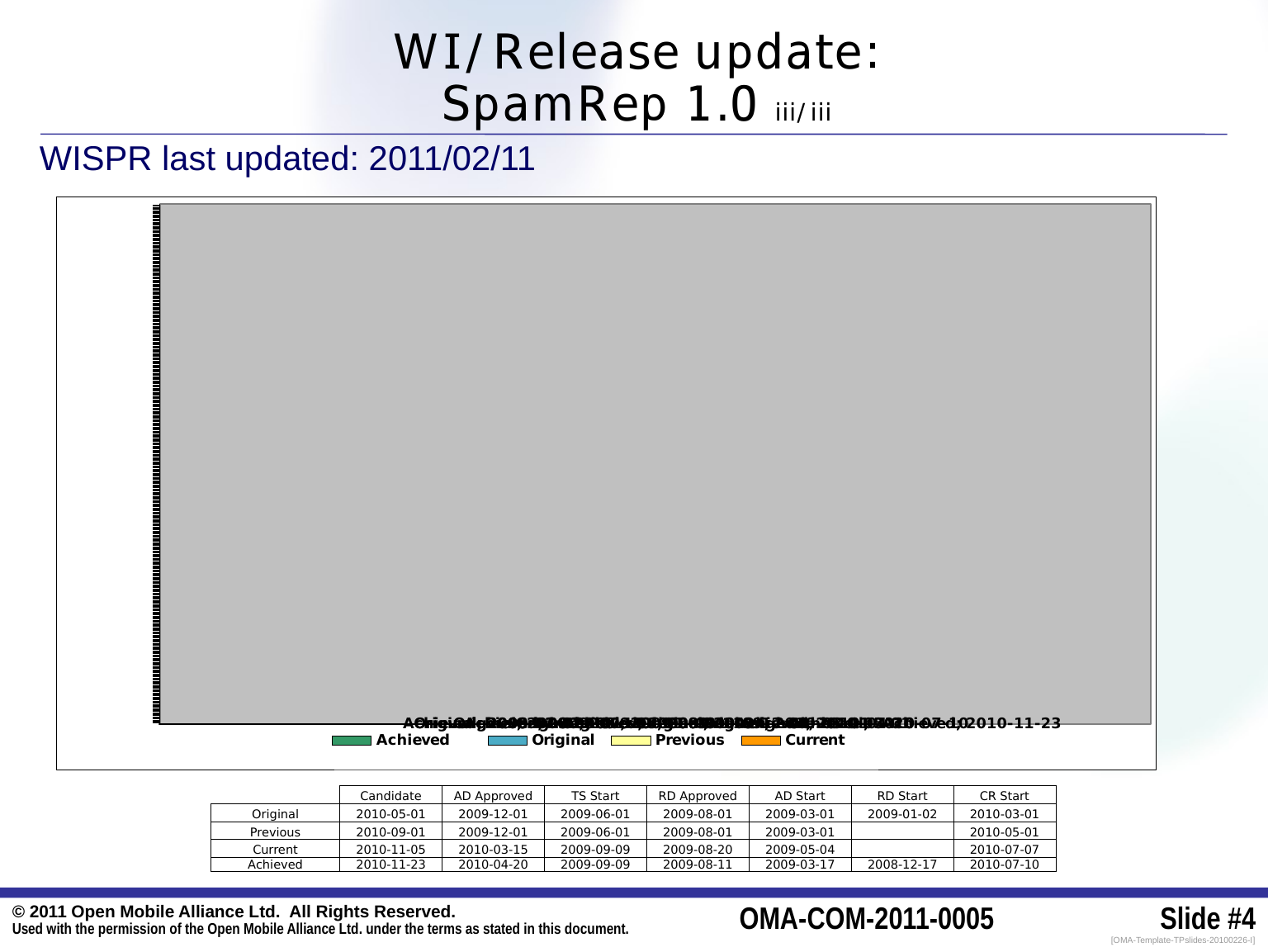

# WI/Release update: SpamRep 1.0 iii/iii
WISPR last updated: 2011/02/11

[unsupported chart]

|  | Candidate | AD Approved | TS Start | RD Approved | AD Start | RD Start | CR Start |
| --- | --- | --- | --- | --- | --- | --- | --- |
| Original | 2010-05-01 | 2009-12-01 | 2009-06-01 | 2009-08-01 | 2009-03-01 | 2009-01-02 | 2010-03-01 |
| Previous | 2010-09-01 | 2009-12-01 | 2009-06-01 | 2009-08-01 | 2009-03-01 |  | 2010-05-01 |
| Current | 2010-11-05 | 2010-03-15 | 2009-09-09 | 2009-08-20 | 2009-05-04 |  | 2010-07-07 |
| Achieved | 2010-11-23 | 2010-04-20 | 2009-09-09 | 2009-08-11 | 2009-03-17 | 2008-12-17 | 2010-07-10 |